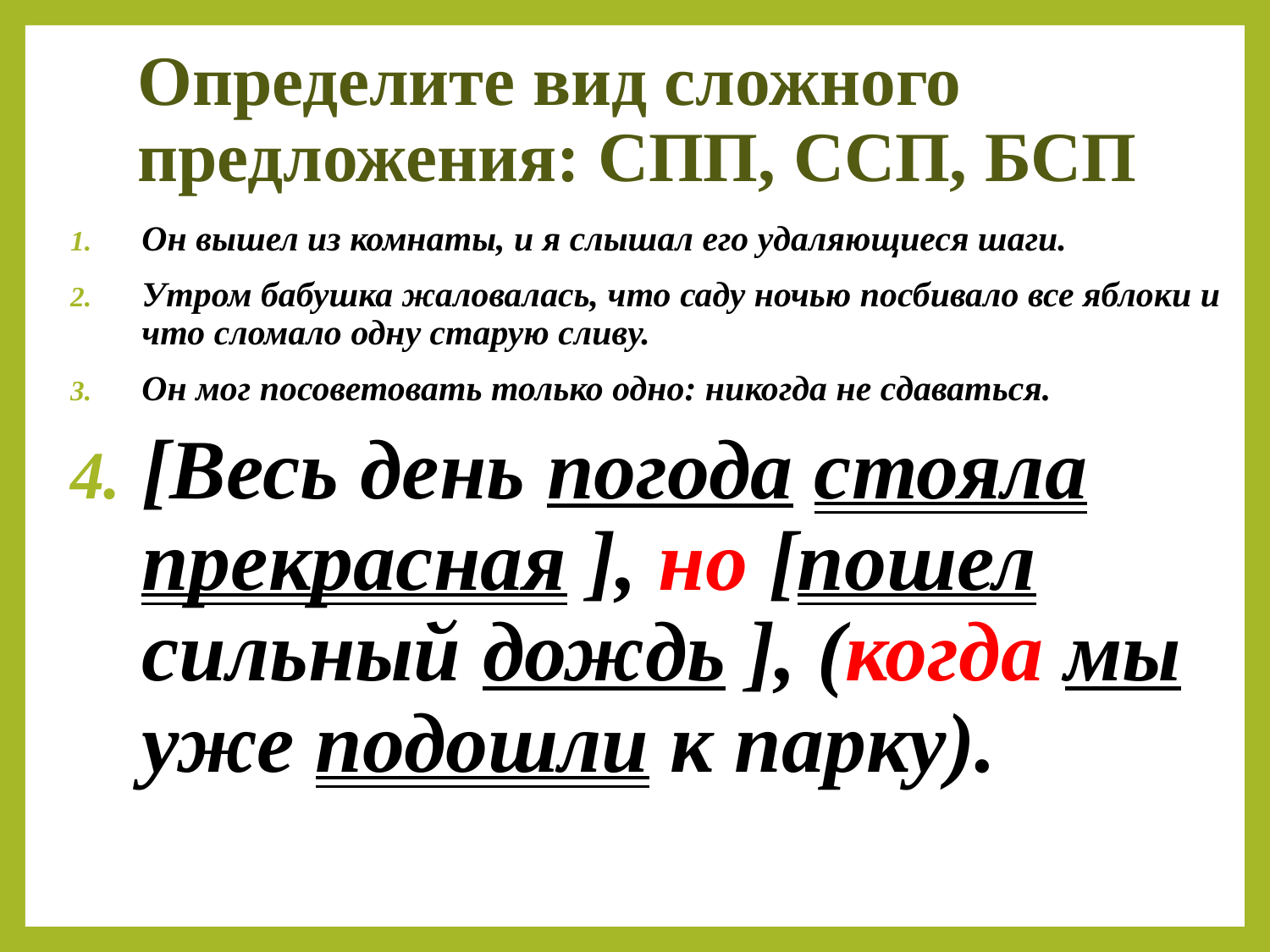

# Определите вид сложного предложения: СПП, ССП, БСП
Он вышел из комнаты, и я слышал его удаляющиеся шаги.
Утром бабушка жаловалась, что саду ночью посбивало все яблоки и  что сломало одну старую сливу.
Он мог посоветовать только одно: никогда не сдаваться.
[Весь день погода стояла прекрасная ], но [пошел сильный дождь ], (когда мы уже подошли к парку).